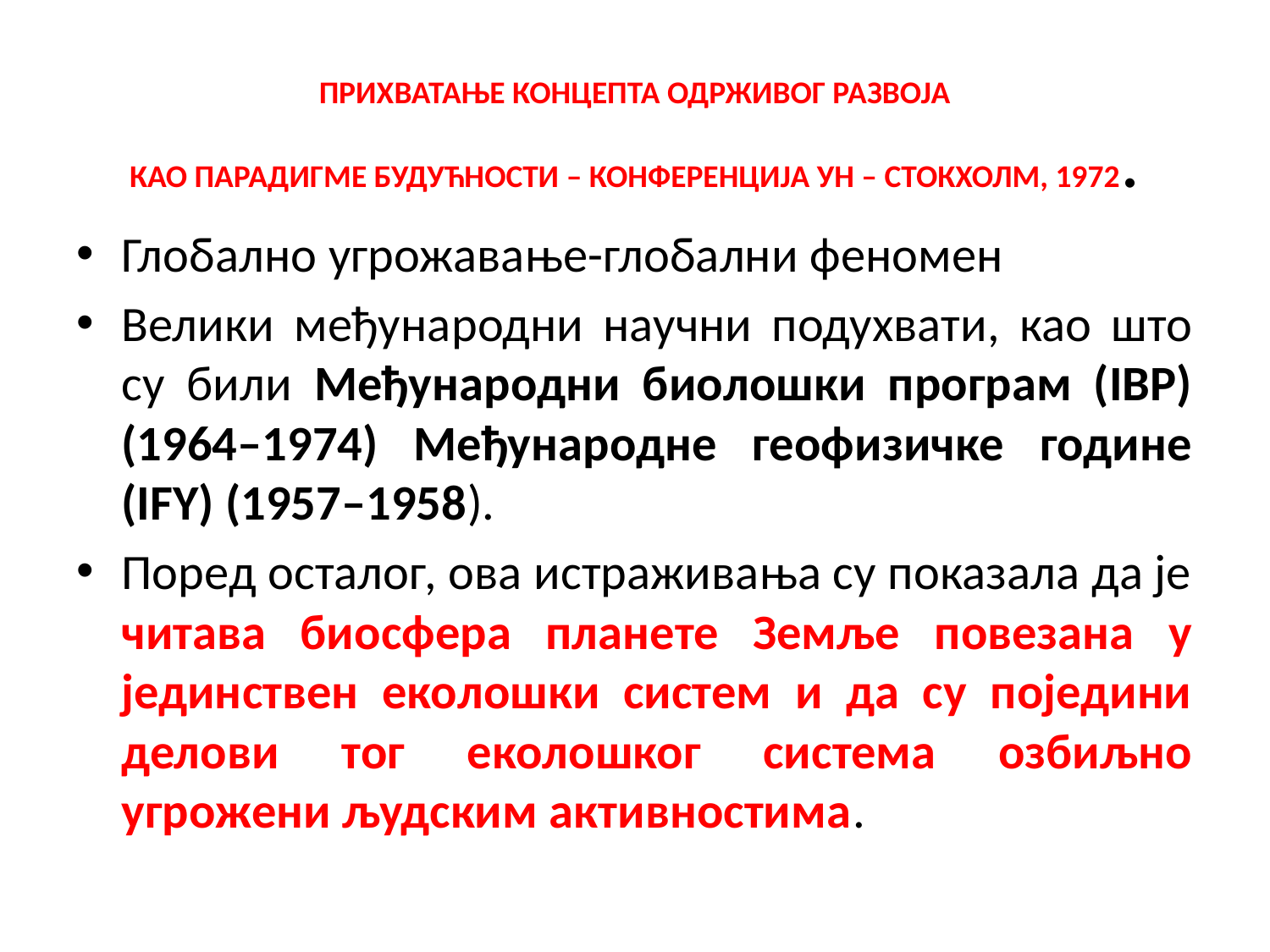

# ПРИХВАТАЊЕ КОНЦЕПТА ОДРЖИВОГ РАЗВОЈА КАО ПАРАДИГМЕ БУДУЋНОСТИ – КОНФЕРЕНЦИЈА УН – СТОКХОЛМ, 1972.
Глобално угрожавање-глобални феномен
Велики међународни научни подухвати, као што су били Међународни биолошки програм (IBP) (1964–1974) Међународне геофизичке године (IFY) (1957–1958).
Поред осталог, ова истраживања су показала да је читава биосфера планете Земље повезана у јединствен еколошки систем и да су поједини делови тог еколошког система озбиљно угрожени људским активностима.